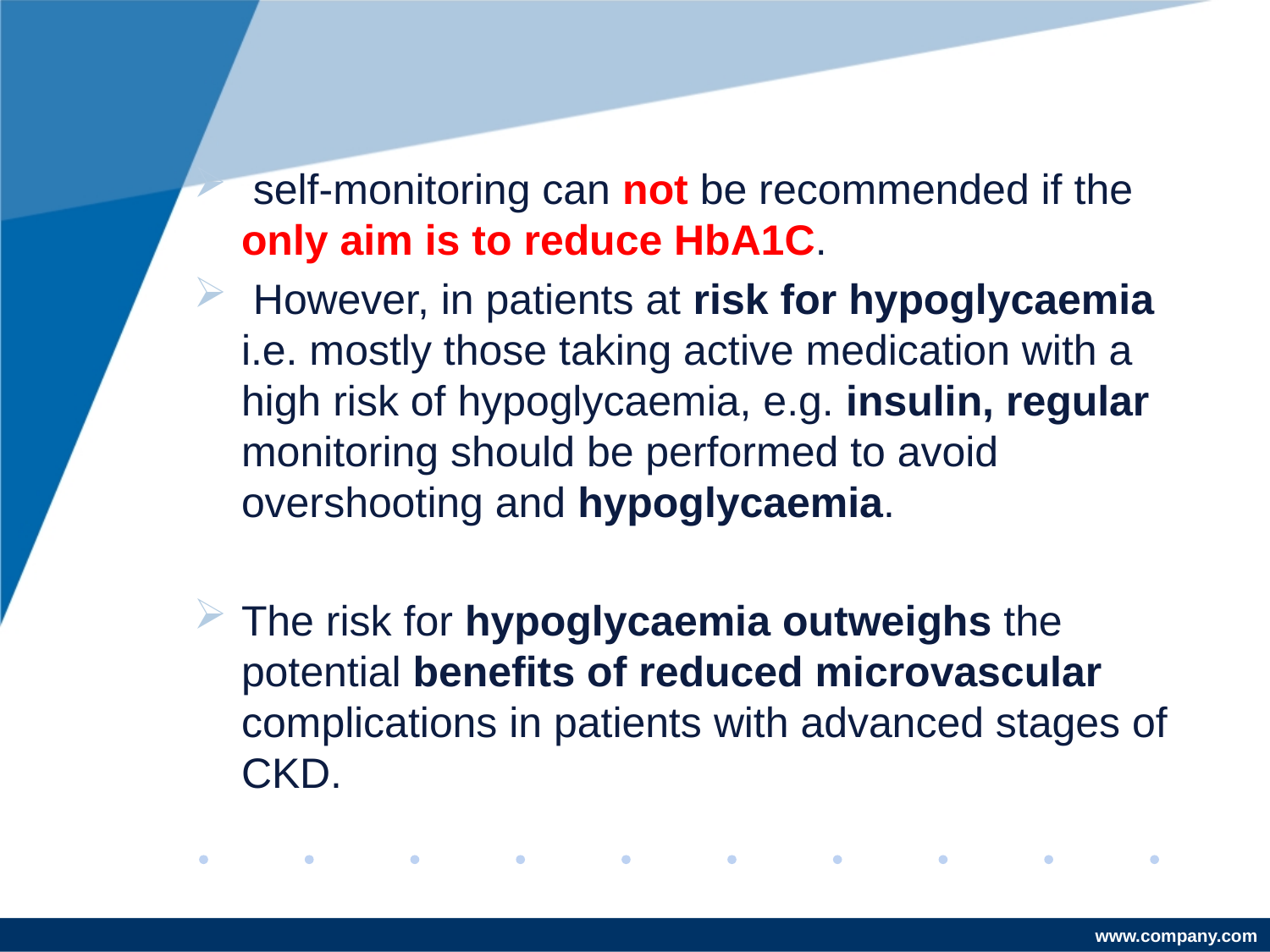

#
 self-monitoring can not be recommended if the only aim is to reduce HbA1C.
 However, in patients at risk for hypoglycaemia  i.e. mostly those taking active medication with a high risk of hypoglycaemia, e.g. insulin, regular monitoring should be performed to avoid overshooting and hypoglycaemia.

The risk for hypoglycaemia outweighs the potential benefits of reduced microvascular complications in patients with advanced stages of CKD.